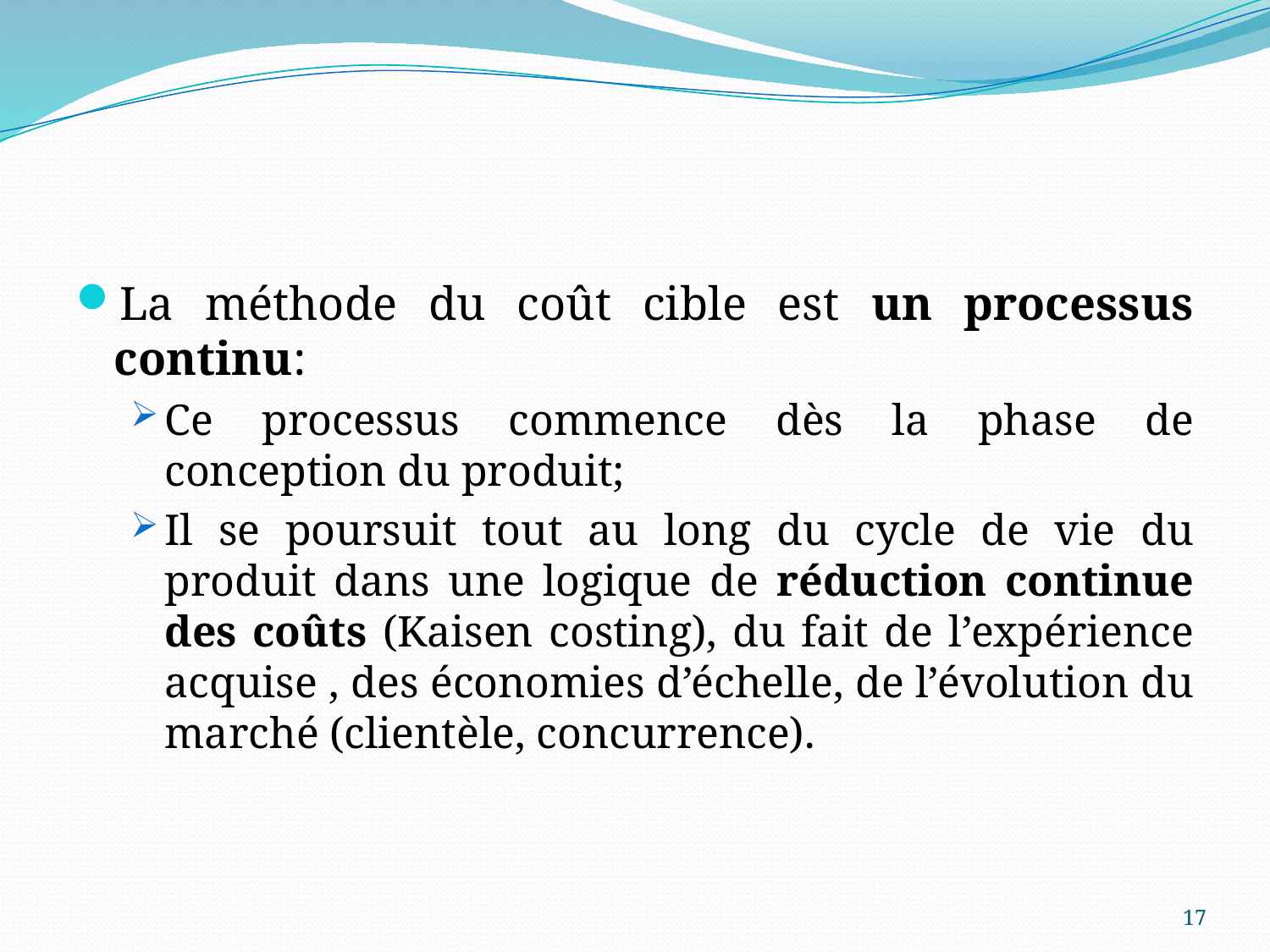

#
La méthode du coût cible est un processus continu:
Ce processus commence dès la phase de conception du produit;
Il se poursuit tout au long du cycle de vie du produit dans une logique de réduction continue des coûts (Kaisen costing), du fait de l’expérience acquise , des économies d’échelle, de l’évolution du marché (clientèle, concurrence).
17